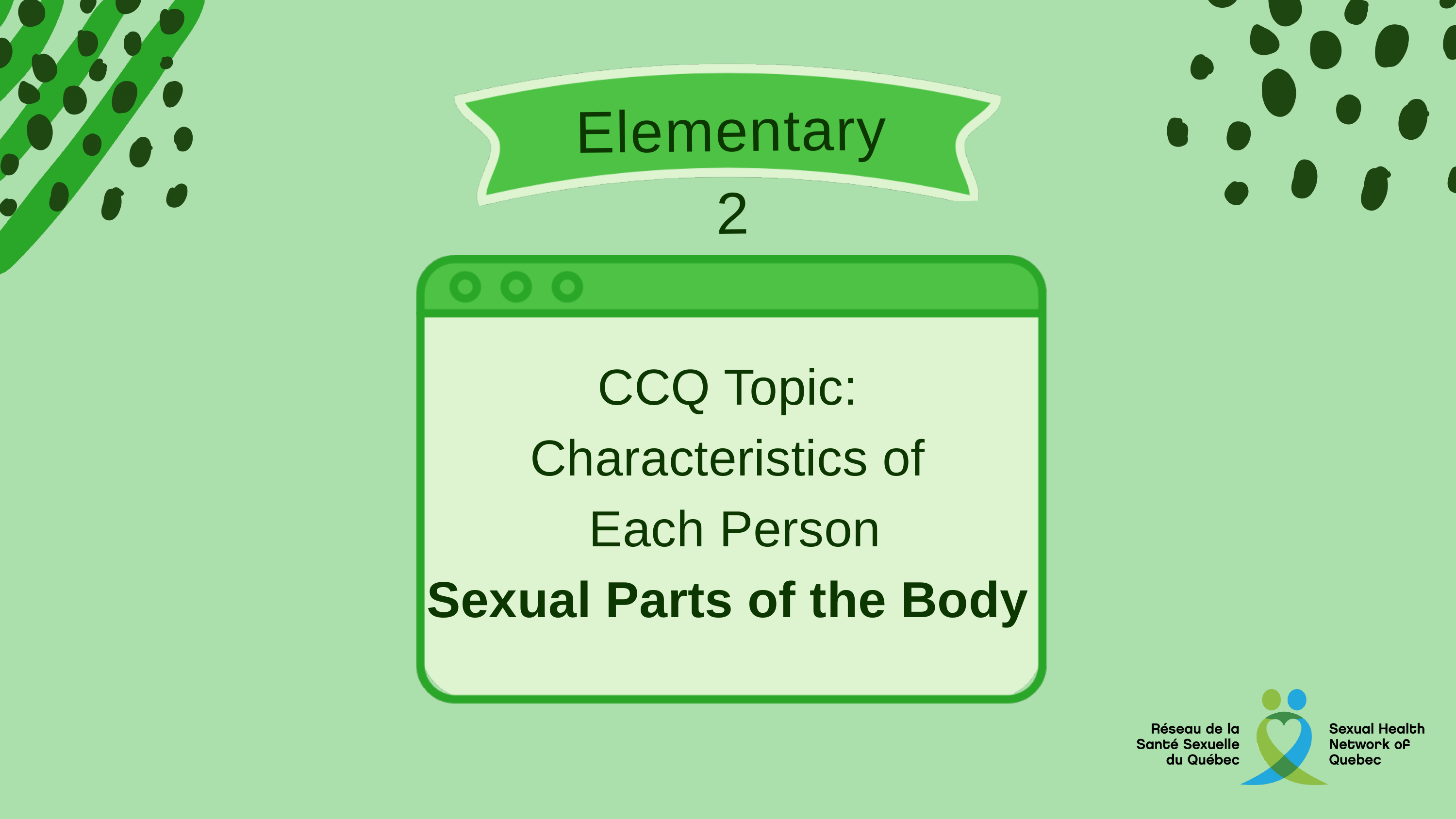

Elementary 2

CCQ Topic:
Characteristics of
 Each Person
Sexual Parts of the Body